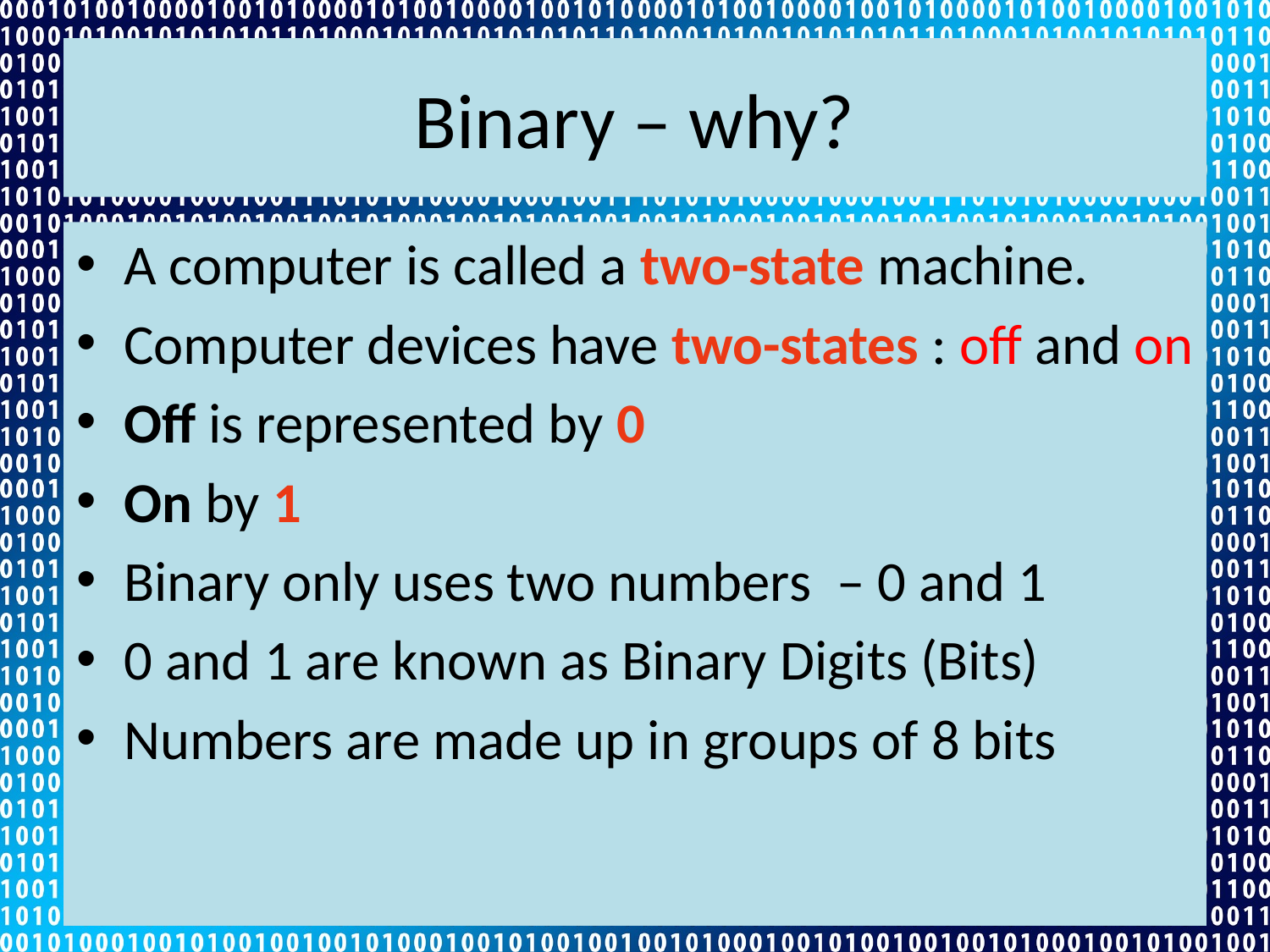

# Binary – why?
A computer is called a two-state machine.
Computer devices have two-states : off and on
Off is represented by 0
On by 1
Binary only uses two numbers  – 0 and 1
0 and 1 are known as Binary Digits (Bits)
Numbers are made up in groups of 8 bits